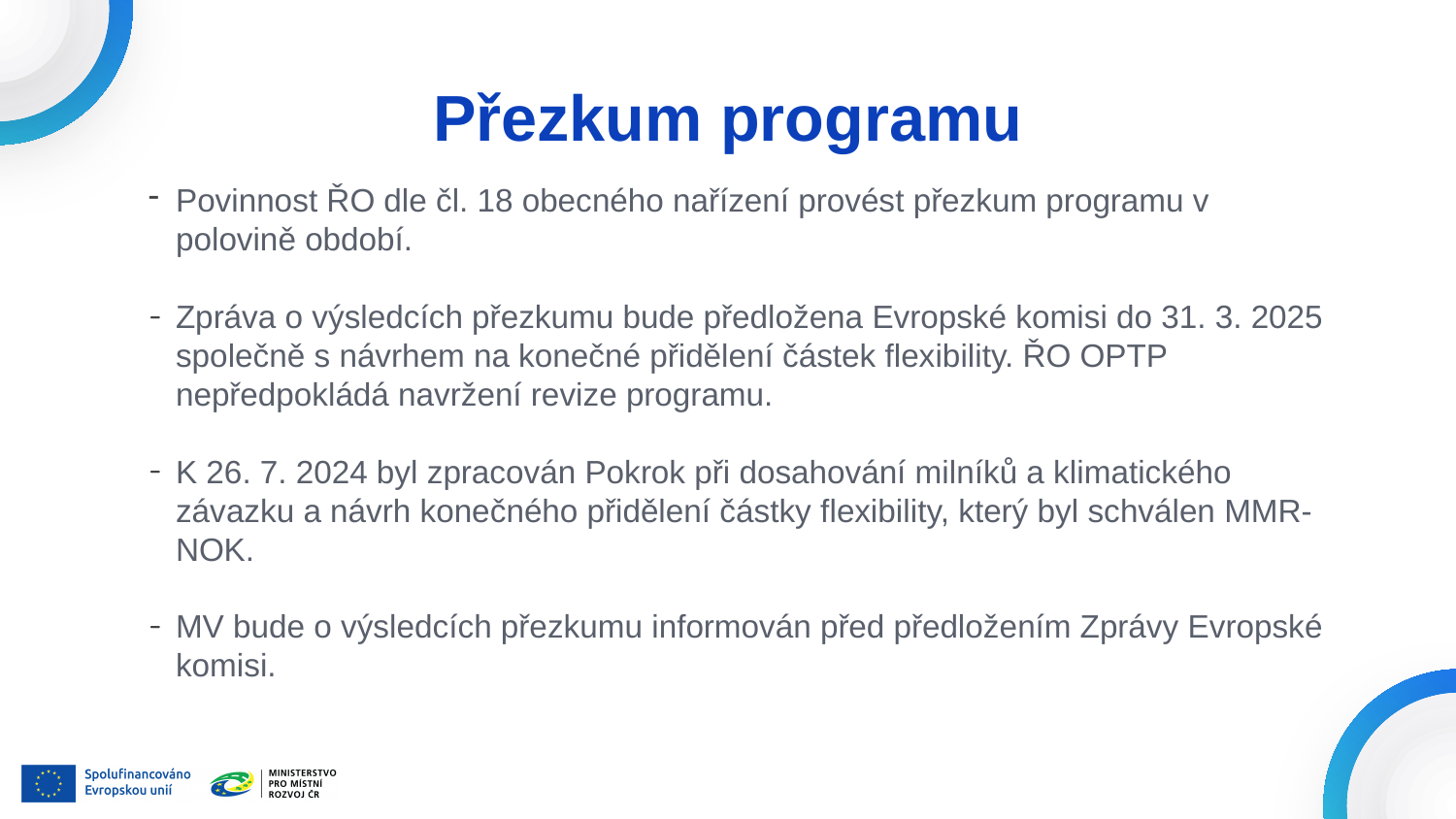

# Přezkum programu
Povinnost ŘO dle čl. 18 obecného nařízení provést přezkum programu v polovině období.

Zpráva o výsledcích přezkumu bude předložena Evropské komisi do 31. 3. 2025 společně s návrhem na konečné přidělení částek flexibility. ŘO OPTP nepředpokládá navržení revize programu.

K 26. 7. 2024 byl zpracován Pokrok při dosahování milníků a klimatického závazku a návrh konečného přidělení částky flexibility, který byl schválen MMR-NOK.

MV bude o výsledcích přezkumu informován před předložením Zprávy Evropské komisi.